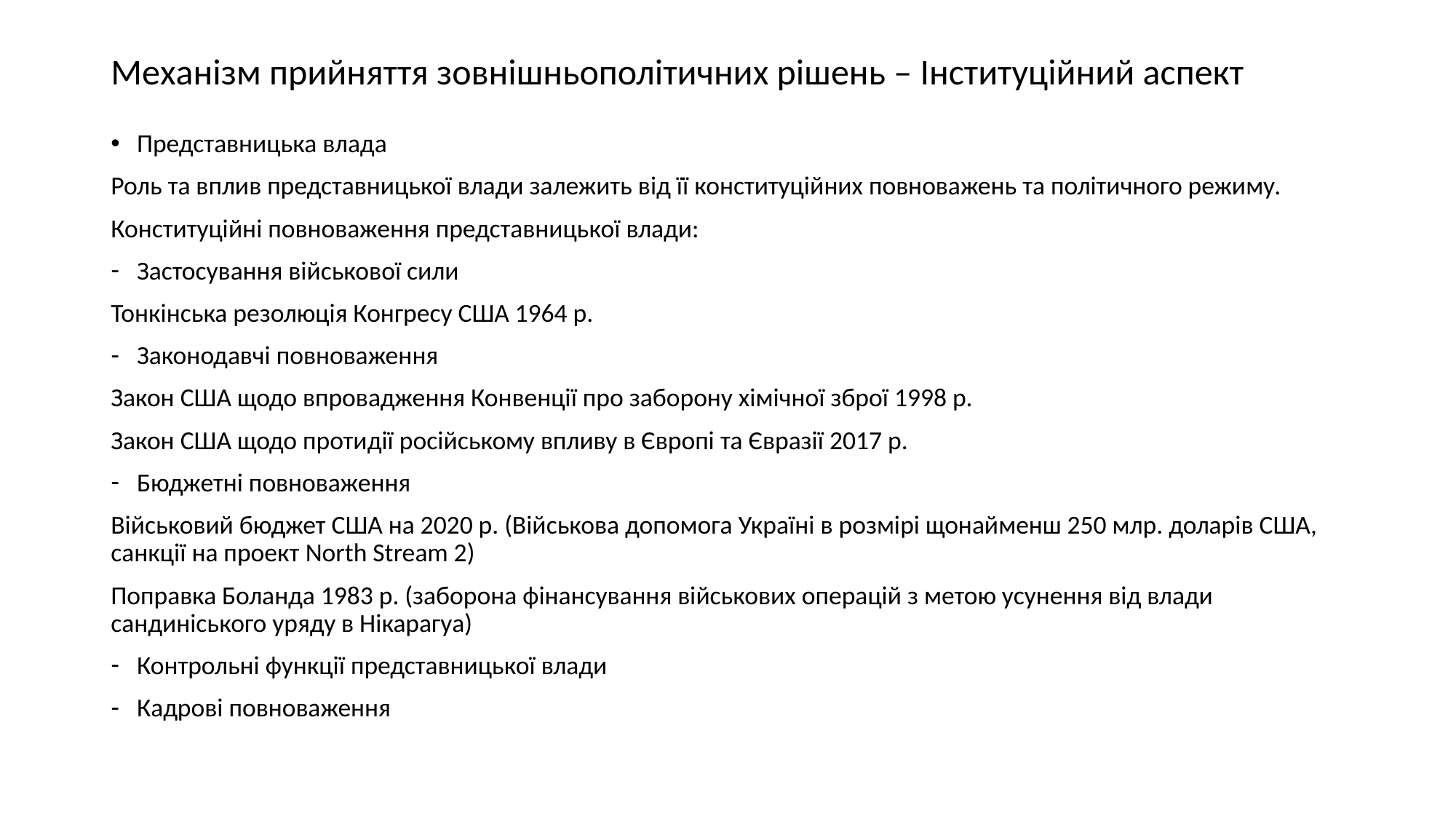

# Механізм прийняття зовнішньополітичних рішень – Інституційний аспект
Представницька влада
Роль та вплив представницької влади залежить від її конституційних повноважень та політичного режиму.
Конституційні повноваження представницької влади:
Застосування військової сили
Тонкінська резолюція Конгресу США 1964 р.
Законодавчі повноваження
Закон США щодо впровадження Конвенції про заборону хімічної зброї 1998 р.
Закон США щодо протидії російському впливу в Європі та Євразії 2017 р.
Бюджетні повноваження
Військовий бюджет США на 2020 р. (Військова допомога Україні в розмірі щонайменш 250 млр. доларів США, санкції на проект North Stream 2)
Поправка Боланда 1983 р. (заборона фінансування військових операцій з метою усунення від влади сандиніського уряду в Нікарагуа)
Контрольні функції представницької влади
Кадрові повноваження